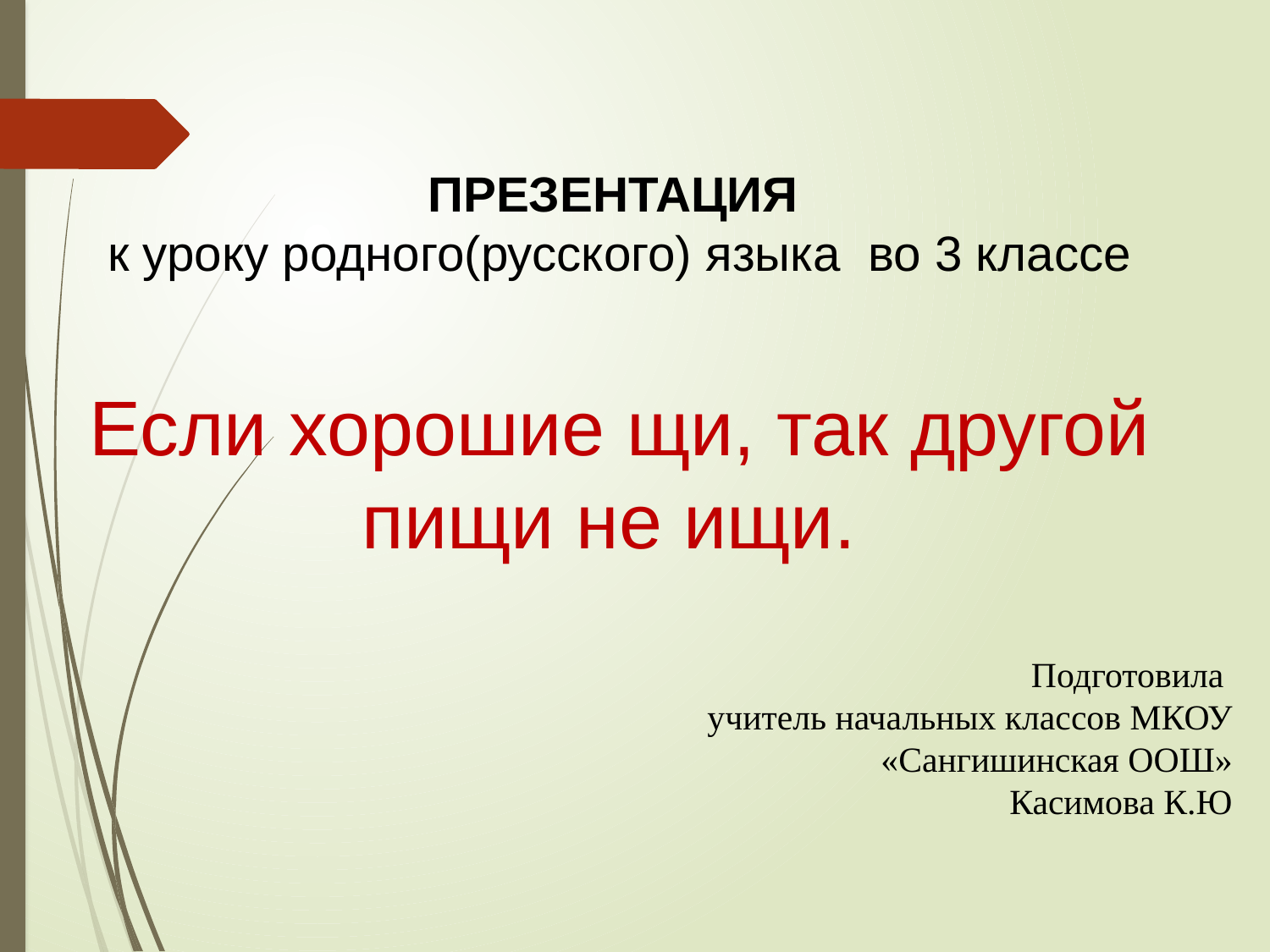

ПРЕЗЕНТАЦИЯ
к уроку родного(русского) языка  во 3 классе

Если хорошие щи, так другой пищи не ищи.
Подготовила
учитель начальных классов МКОУ «Сангишинская ООШ»
Касимова К.Ю